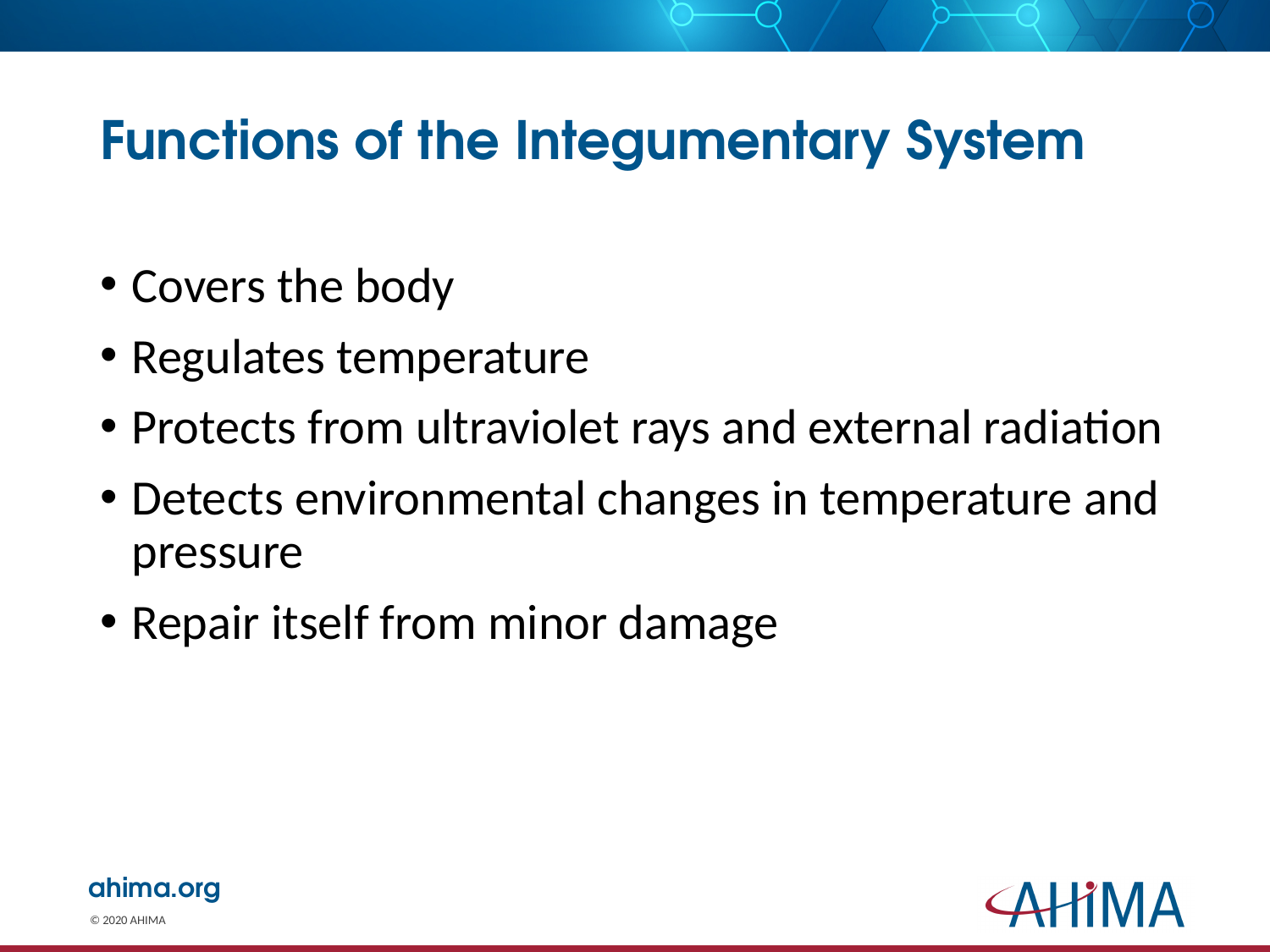

# Functions of the Integumentary System
Covers the body
Regulates temperature
Protects from ultraviolet rays and external radiation
Detects environmental changes in temperature and pressure
Repair itself from minor damage